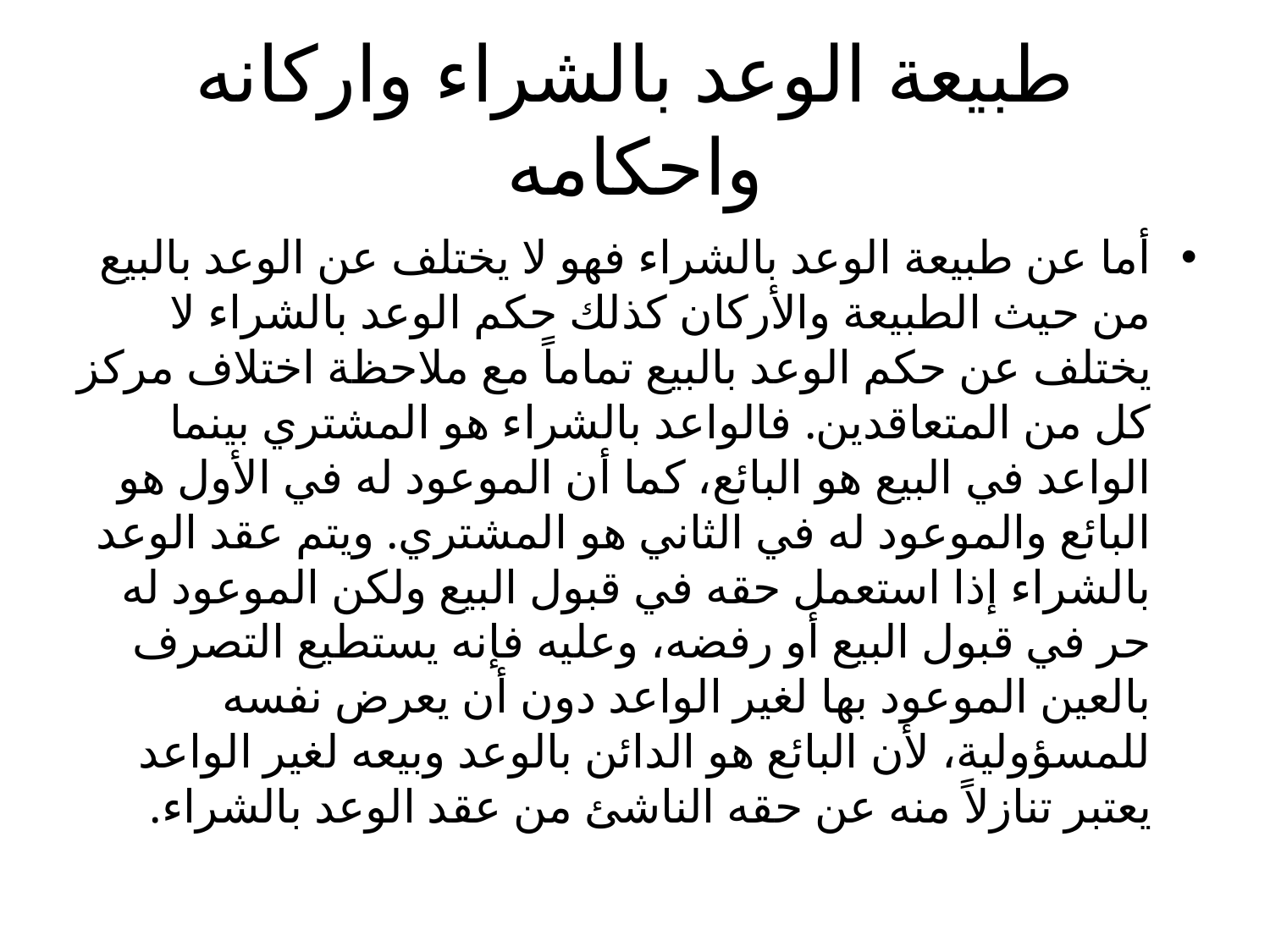

# طبيعة الوعد بالشراء واركانه واحكامه
أما عن طبيعة الوعد بالشراء فهو لا يختلف عن الوعد بالبيع من حيث الطبيعة والأركان كذلك حكم الوعد بالشراء لا يختلف عن حكم الوعد بالبيع تماماً مع ملاحظة اختلاف مركز كل من المتعاقدين. فالواعد بالشراء هو المشتري بينما الواعد في البيع هو البائع، كما أن الموعود له في الأول هو البائع والموعود له في الثاني هو المشتري. ويتم عقد الوعد بالشراء إذا استعمل حقه في قبول البيع ولكن الموعود له حر في قبول البيع أو رفضه، وعليه فإنه يستطيع التصرف بالعين الموعود بها لغير الواعد دون أن يعرض نفسه للمسؤولية، لأن البائع هو الدائن بالوعد وبيعه لغير الواعد يعتبر تنازلاً منه عن حقه الناشئ من عقد الوعد بالشراء.